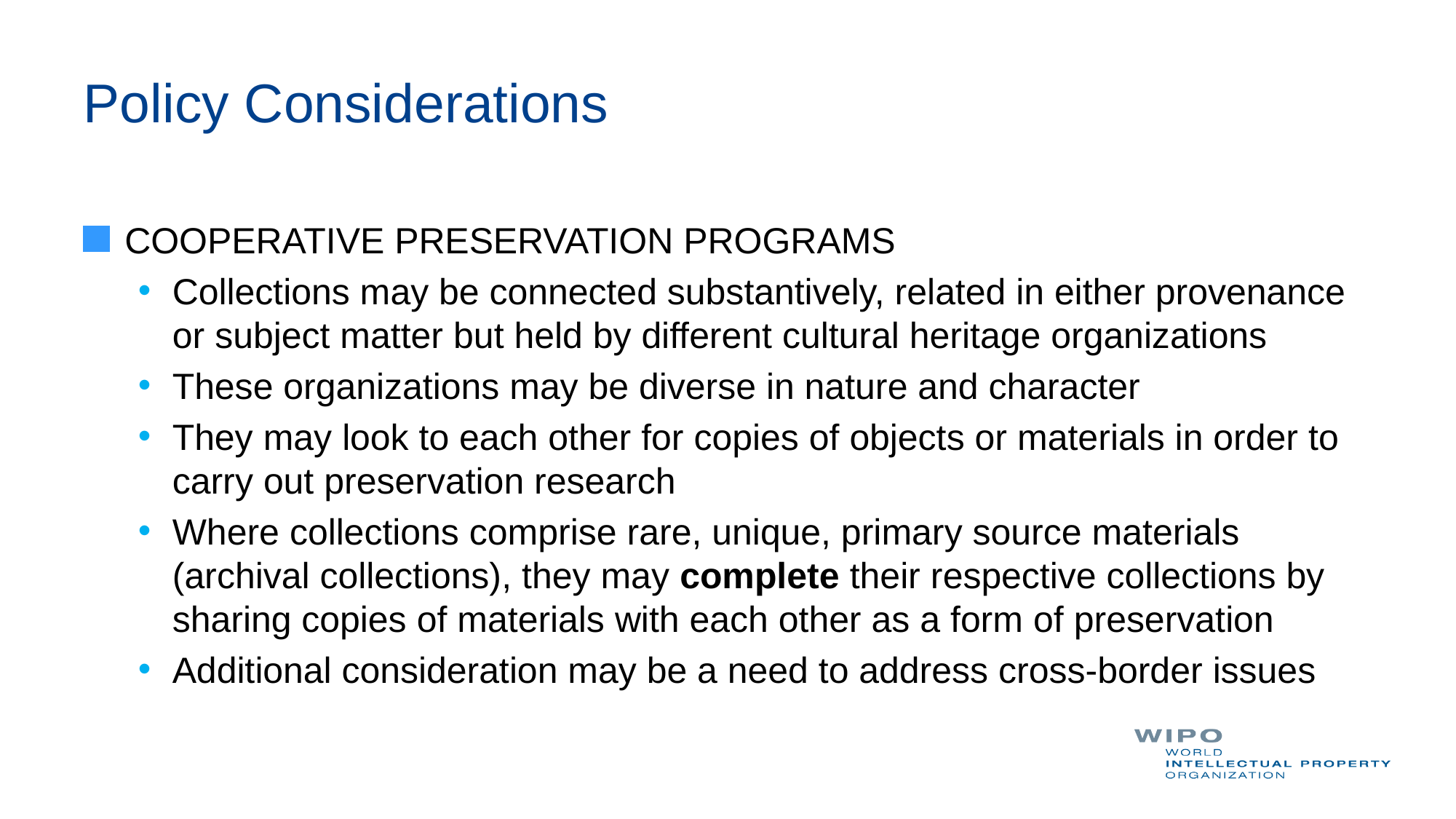

# Policy Considerations
COOPERATIVE PRESERVATION PROGRAMS
Collections may be connected substantively, related in either provenance or subject matter but held by different cultural heritage organizations
These organizations may be diverse in nature and character
They may look to each other for copies of objects or materials in order to carry out preservation research
Where collections comprise rare, unique, primary source materials (archival collections), they may complete their respective collections by sharing copies of materials with each other as a form of preservation
Additional consideration may be a need to address cross-border issues